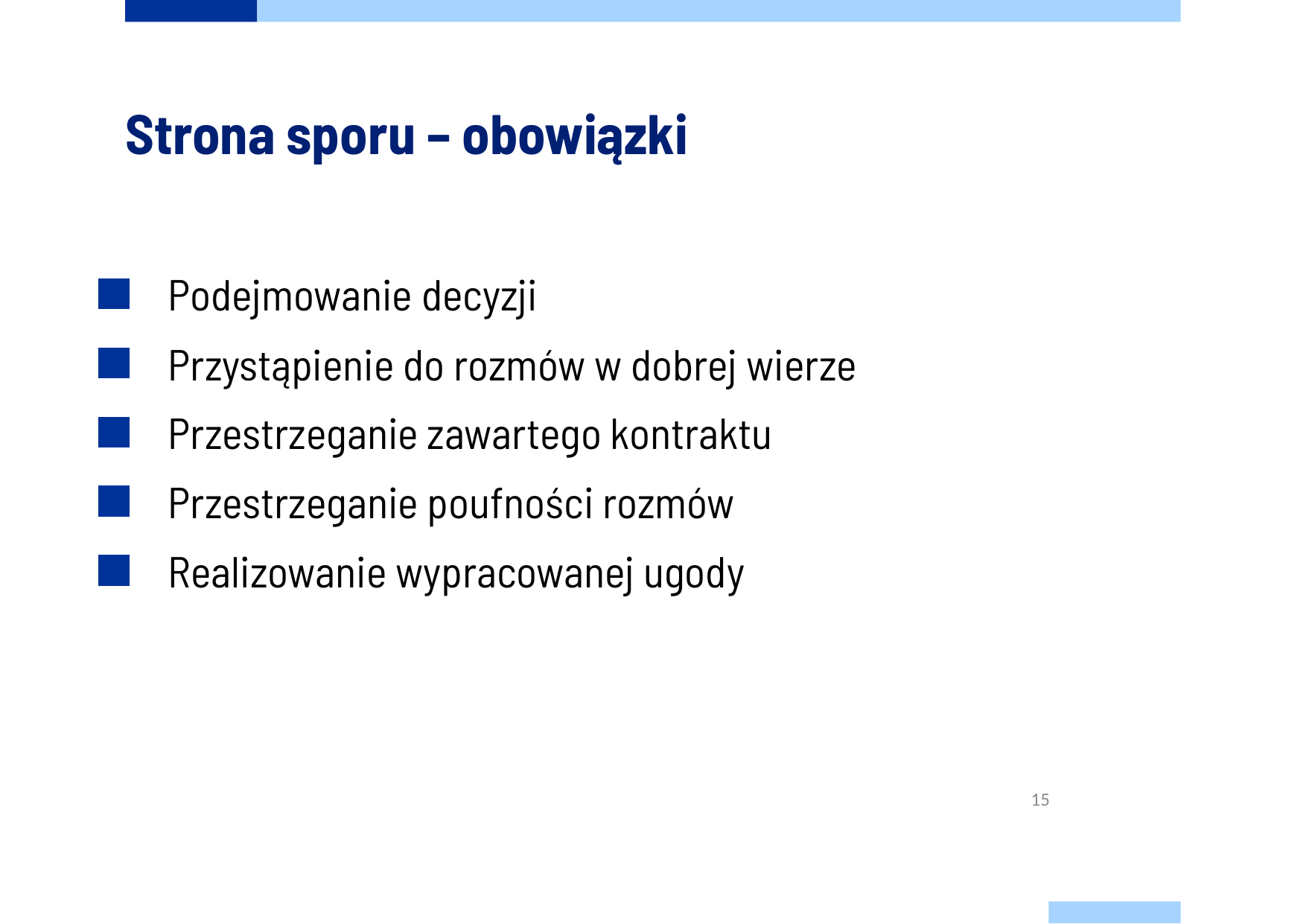

# Strona sporu – obowiązki
Podejmowanie decyzji
Przystąpienie do rozmów w dobrej wierze
Przestrzeganie zawartego kontraktu
Przestrzeganie poufności rozmów
Realizowanie wypracowanej ugody

15